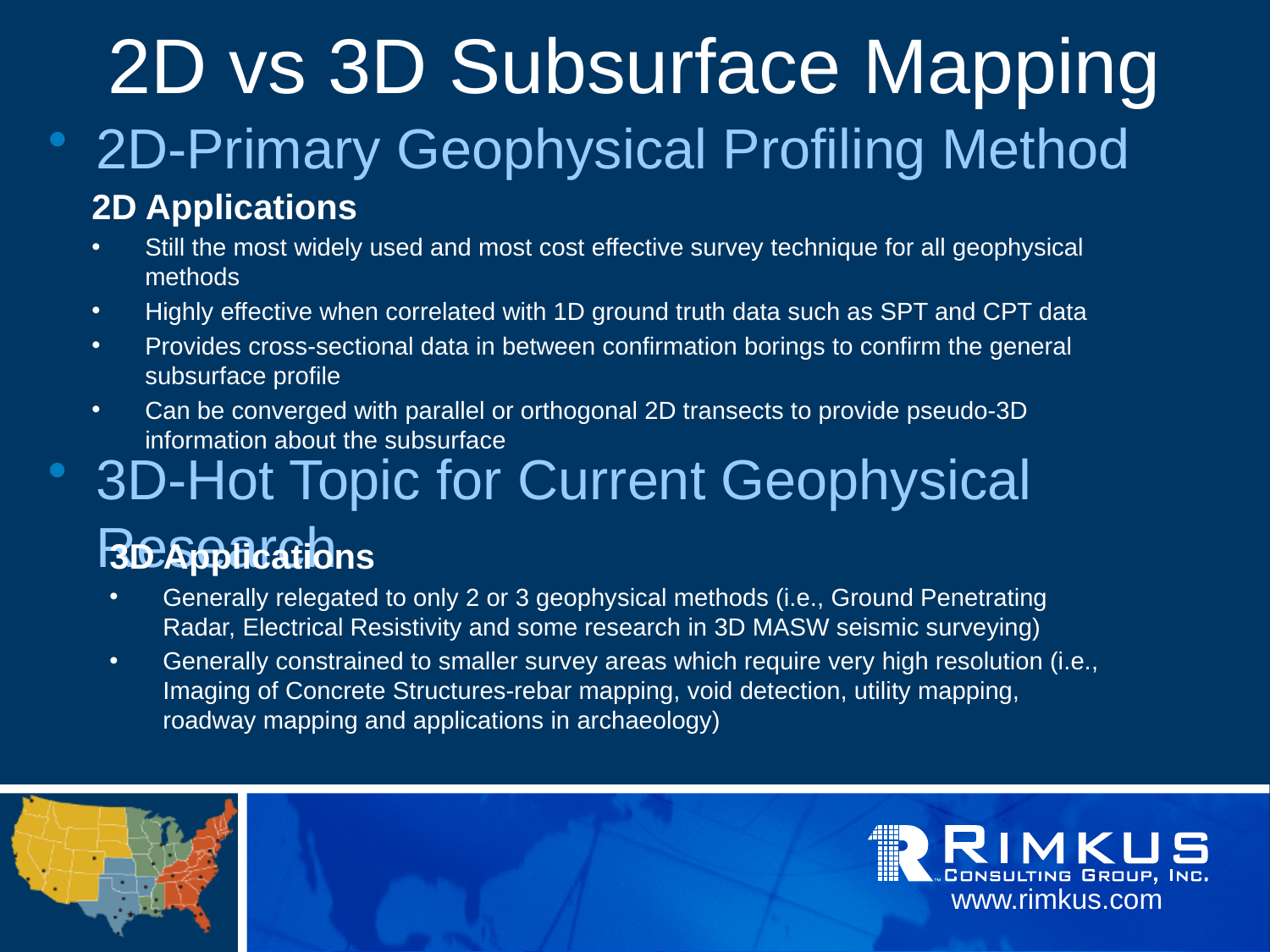

# 2D vs 3D Subsurface Mapping
2D-Primary Geophysical Profiling Method

2D Applications
Still the most widely used and most cost effective survey technique for all geophysical methods
Highly effective when correlated with 1D ground truth data such as SPT and CPT data
Provides cross-sectional data in between confirmation borings to confirm the general subsurface profile
Can be converged with parallel or orthogonal 2D transects to provide pseudo-3D information about the subsurface
3D-Hot Topic for Current Geophysical Research

3D Applications
Generally relegated to only 2 or 3 geophysical methods (i.e., Ground Penetrating Radar, Electrical Resistivity and some research in 3D MASW seismic surveying)
Generally constrained to smaller survey areas which require very high resolution (i.e., Imaging of Concrete Structures-rebar mapping, void detection, utility mapping, roadway mapping and applications in archaeology)